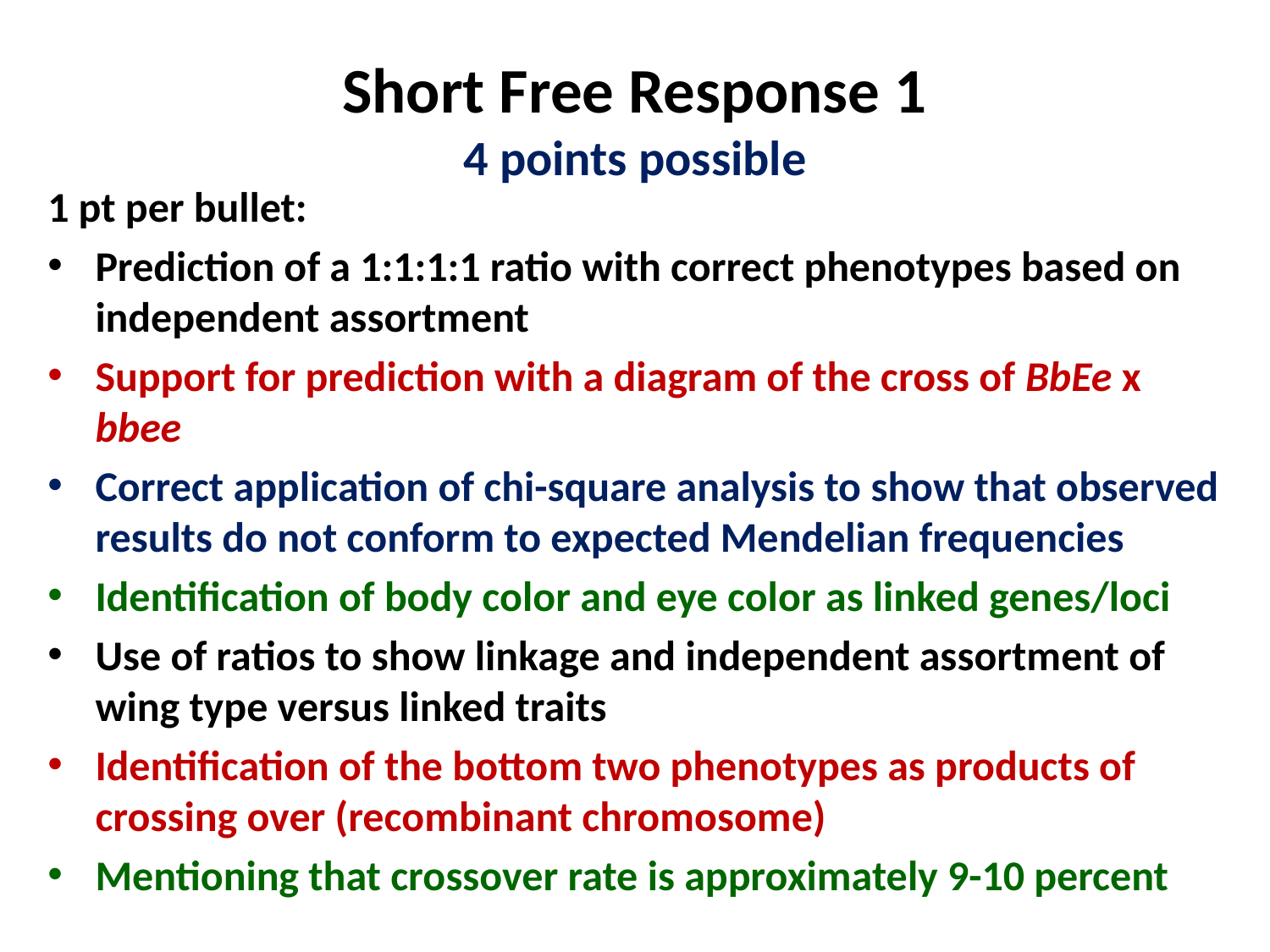

# Short Free Response 1 4 points possible
1 pt per bullet:
Prediction of a 1:1:1:1 ratio with correct phenotypes based on independent assortment
Support for prediction with a diagram of the cross of BbEe x bbee
Correct application of chi-square analysis to show that observed results do not conform to expected Mendelian frequencies
Identification of body color and eye color as linked genes/loci
Use of ratios to show linkage and independent assortment of wing type versus linked traits
Identification of the bottom two phenotypes as products of crossing over (recombinant chromosome)
Mentioning that crossover rate is approximately 9-10 percent